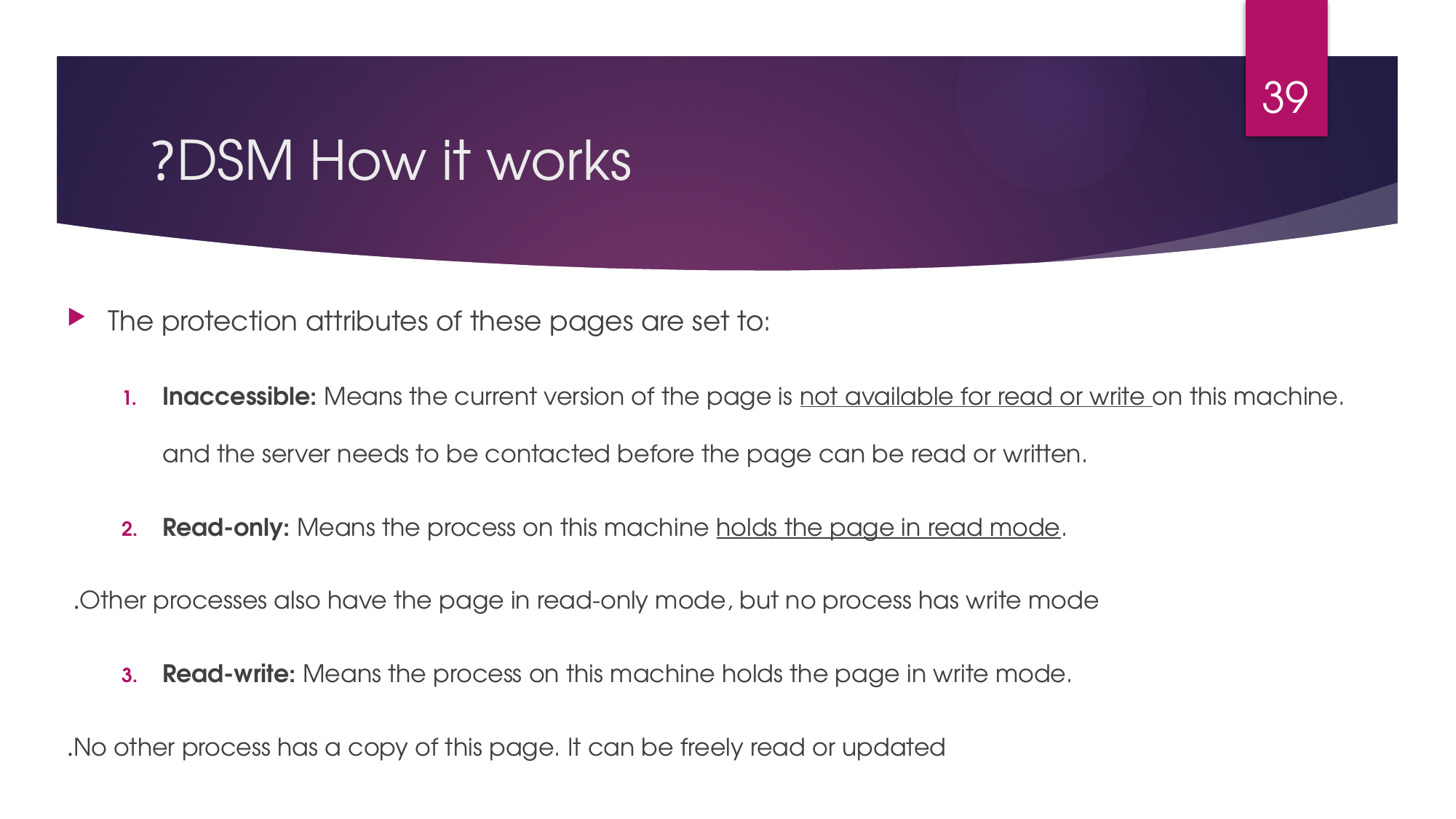

39
# DSM How it works?
The protection attributes of these pages are set to:
Inaccessible: Means the current version of the page is not available for read or write on this machine. and the server needs to be contacted before the page can be read or written.
Read-only: Means the process on this machine holds the page in read mode.
	Other processes also have the page in read-only mode, but no process has write mode.
Read-write: Means the process on this machine holds the page in write mode.
	No other process has a copy of this page. It can be freely read or updated.